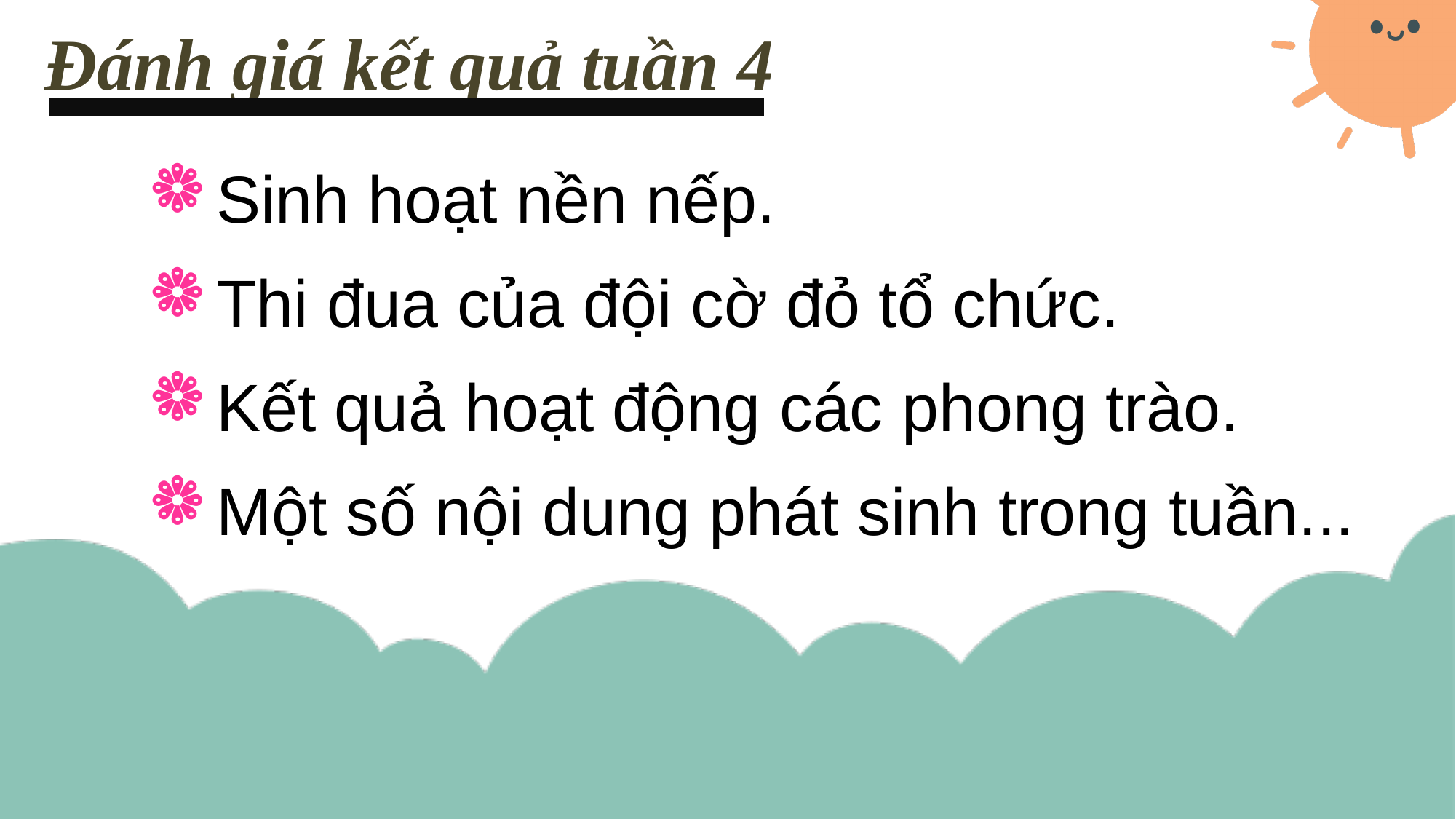

Đánh giá kết quả tuần 4
Sinh hoạt nền nếp.
Thi đua của đội cờ đỏ tổ chức.
Kết quả hoạt động các phong trào.
Một số nội dung phát sinh trong tuần...